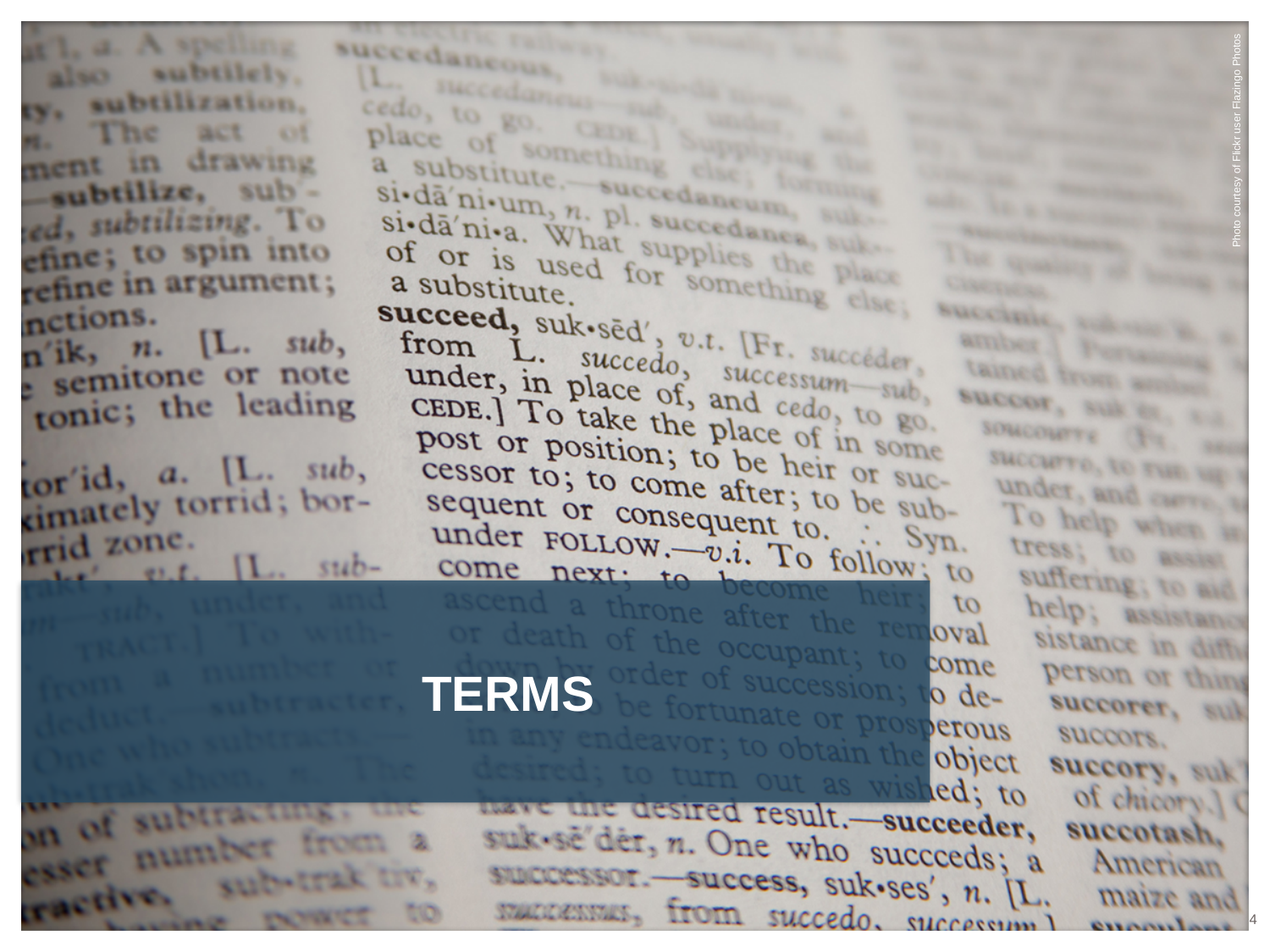

Photo courtesy of Flickr user Flazingo Photos
# TERMS
4